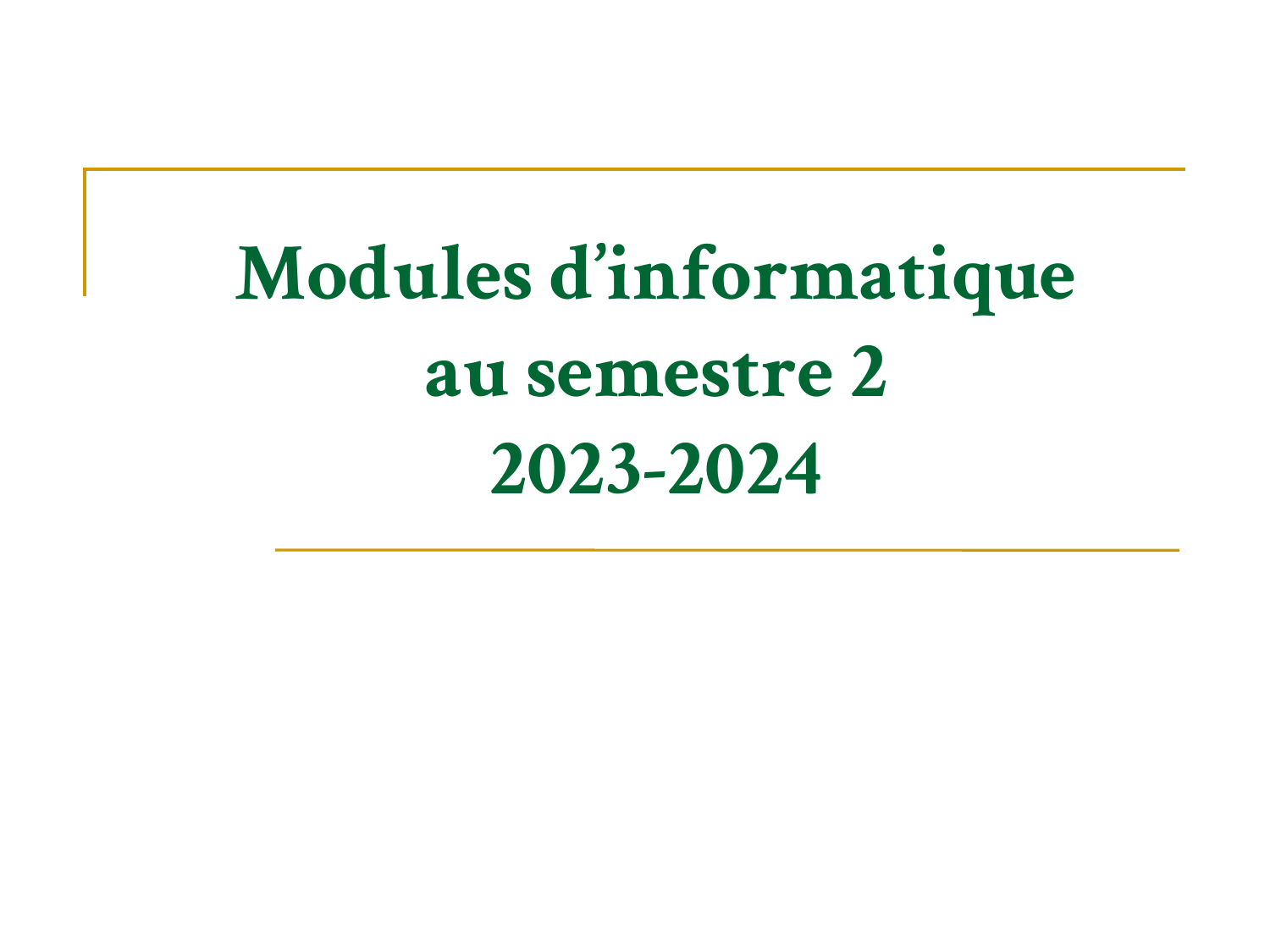

Modules d’informatique
au semestre 2
2023-2024
G